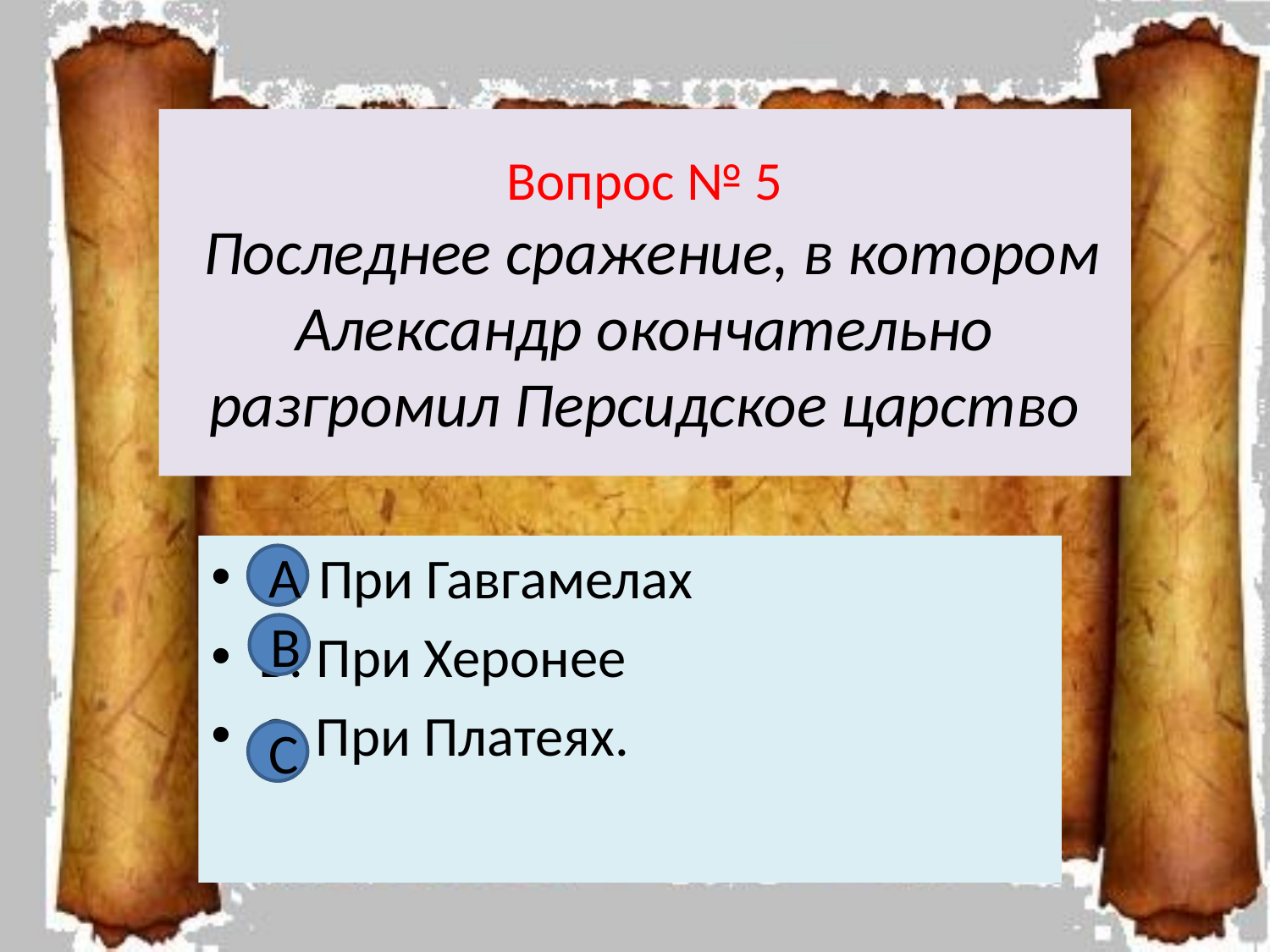

# Вопрос № 5 Последнее сражение, в котором Александр окончательно разгромил Персидское царство
А. При Гавгамелах
В. При Херонее
С. При Платеях.
А
В
С